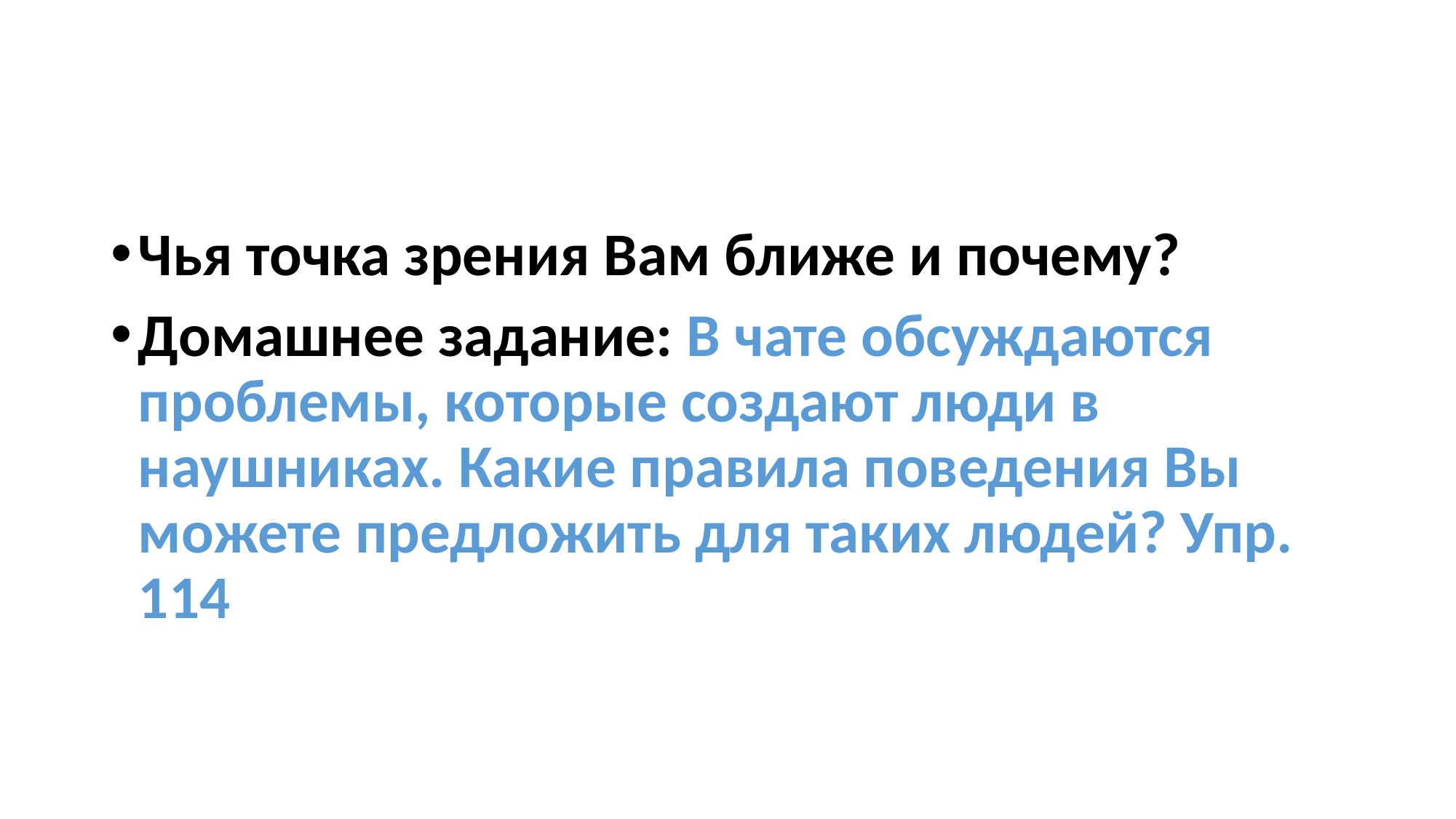

#
Чья точка зрения Вам ближе и почему?
Домашнее задание: В чате обсуждаются проблемы, которые создают люди в наушниках. Какие правила поведения Вы можете предложить для таких людей? Упр. 114